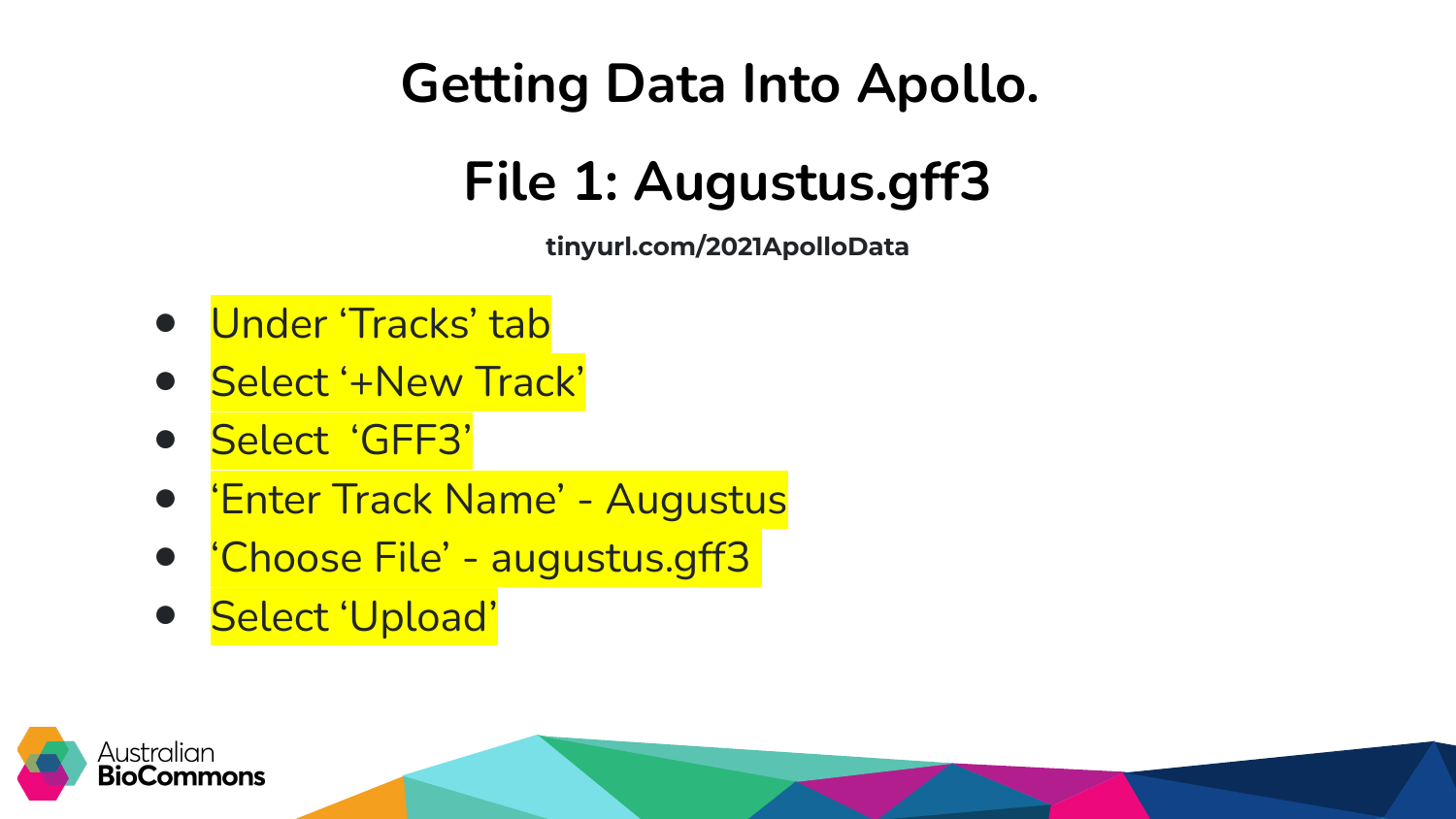

Getting Data Into Apollo.
File 1: Augustus.gff3

tinyurl.com/2021ApolloData
Under ‘Tracks’ tab
Select ‘+New Track’
Select  ‘GFF3’
‘Enter Track Name’ - Augustus
‘Choose File’ - augustus.gff3
Select ‘Upload’